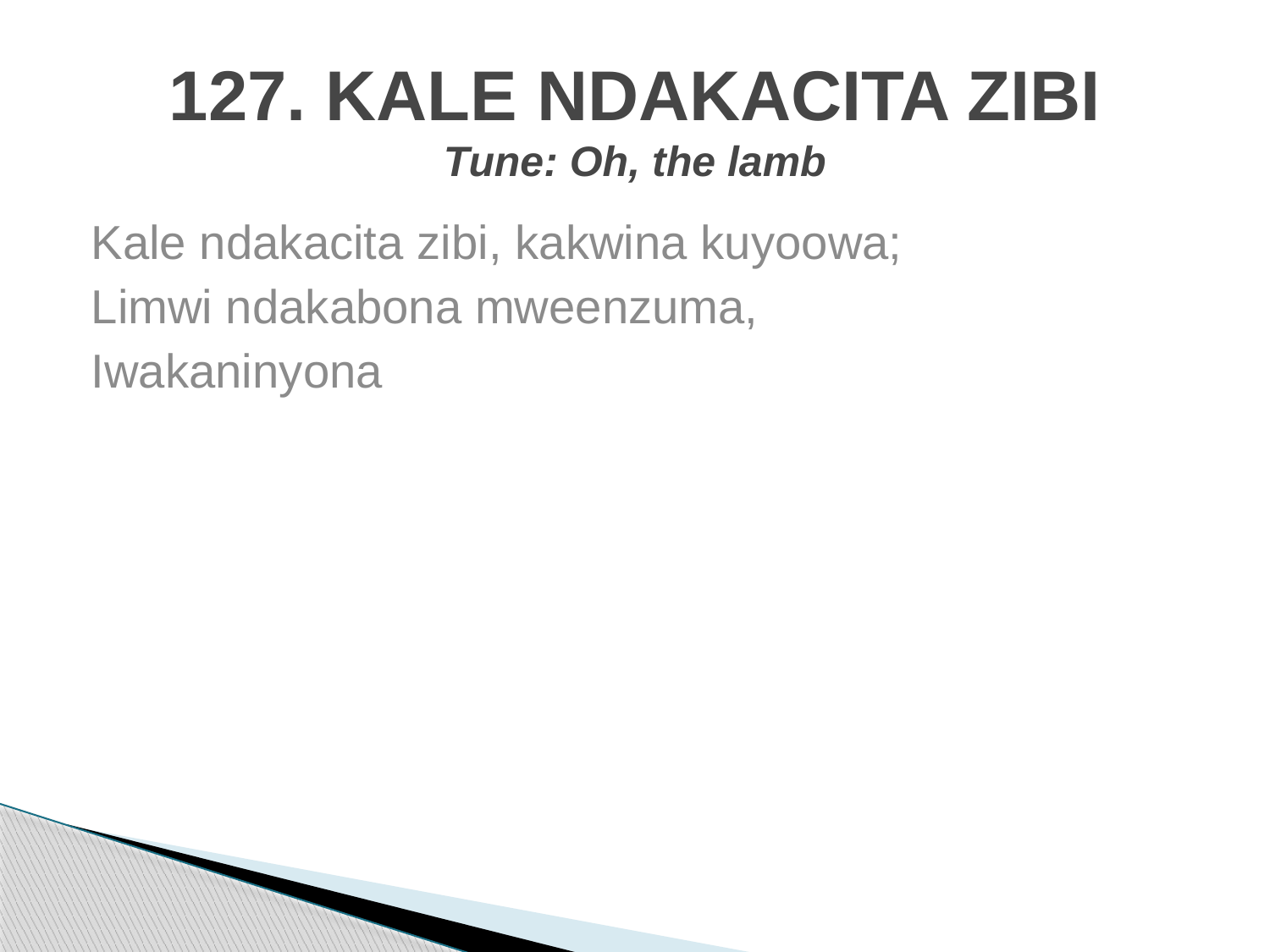

# 127. KALE NDAKACITA ZIBI Tune: Oh, the lamb
Kale ndakacita zibi, kakwina kuyoowa;
Limwi ndakabona mweenzuma,
Iwakaninyona